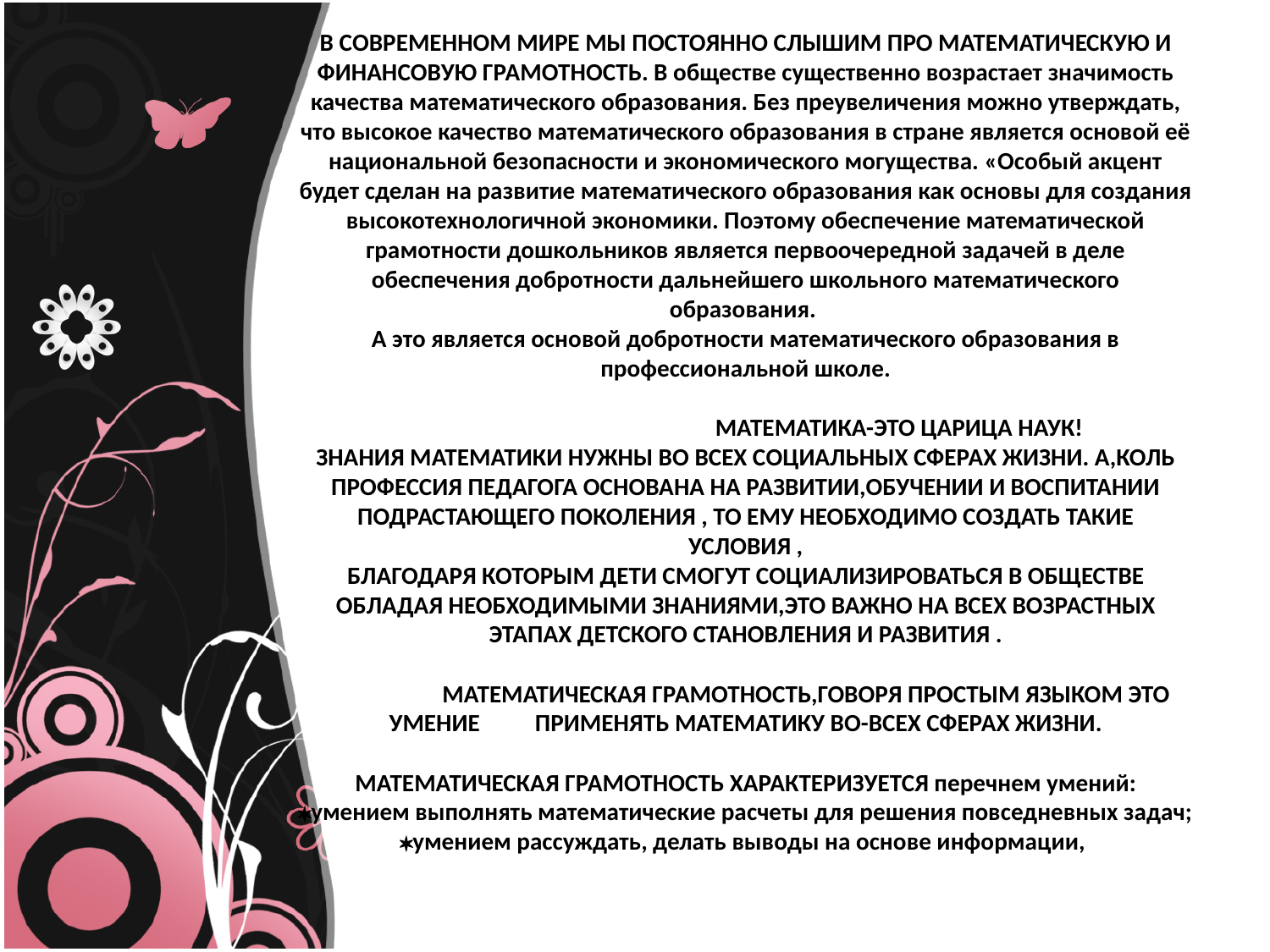

# В СОВРЕМЕННОМ МИРЕ МЫ ПОСТОЯННО СЛЫШИМ ПРО МАТЕМАТИЧЕСКУЮ И ФИНАНСОВУЮ ГРАМОТНОСТЬ. В обществе существенно возрастает значимость качества математического образования. Без преувеличения можно утверждать, что высокое качество математического образования в стране является основой её национальной безопасности и экономического могущества. «Особый акцент будет сделан на развитие математического образования как основы для создания высокотехнологичной экономики. Поэтому обеспечение математической грамотности дошкольников является первоочередной задачей в деле обеспечения добротности дальнейшего школьного математического образования. А это является основой добротности математического образования в профессиональной школе. МАТЕМАТИКА-ЭТО ЦАРИЦА НАУК! ЗНАНИЯ МАТЕМАТИКИ НУЖНЫ ВО ВСЕХ СОЦИАЛЬНЫХ СФЕРАХ ЖИЗНИ. А,КОЛЬ ПРОФЕССИЯ ПЕДАГОГА ОСНОВАНА НА РАЗВИТИИ,ОБУЧЕНИИ И ВОСПИТАНИИ ПОДРАСТАЮЩЕГО ПОКОЛЕНИЯ , ТО ЕМУ НЕОБХОДИМО СОЗДАТЬ ТАКИЕ УСЛОВИЯ , БЛАГОДАРЯ КОТОРЫМ ДЕТИ СМОГУТ СОЦИАЛИЗИРОВАТЬСЯ В ОБЩЕСТВЕ ОБЛАДАЯ НЕОБХОДИМЫМИ ЗНАНИЯМИ,ЭТО ВАЖНО НА ВСЕХ ВОЗРАСТНЫХ ЭТАПАХ ДЕТСКОГО СТАНОВЛЕНИЯ И РАЗВИТИЯ . МАТЕМАТИЧЕСКАЯ ГРАМОТНОСТЬ,ГОВОРЯ ПРОСТЫМ ЯЗЫКОМ ЭТО УМЕНИЕ          ПРИМЕНЯТЬ МАТЕМАТИКУ ВО-ВСЕХ СФЕРАХ ЖИЗНИ. МАТЕМАТИЧЕСКАЯ ГРАМОТНОСТЬ ХАРАКТЕРИЗУЕТСЯ перечнем умений: ∗умением выполнять математические расчеты для решения повседневных задач; ∗умением рассуждать, делать выводы на основе информации,